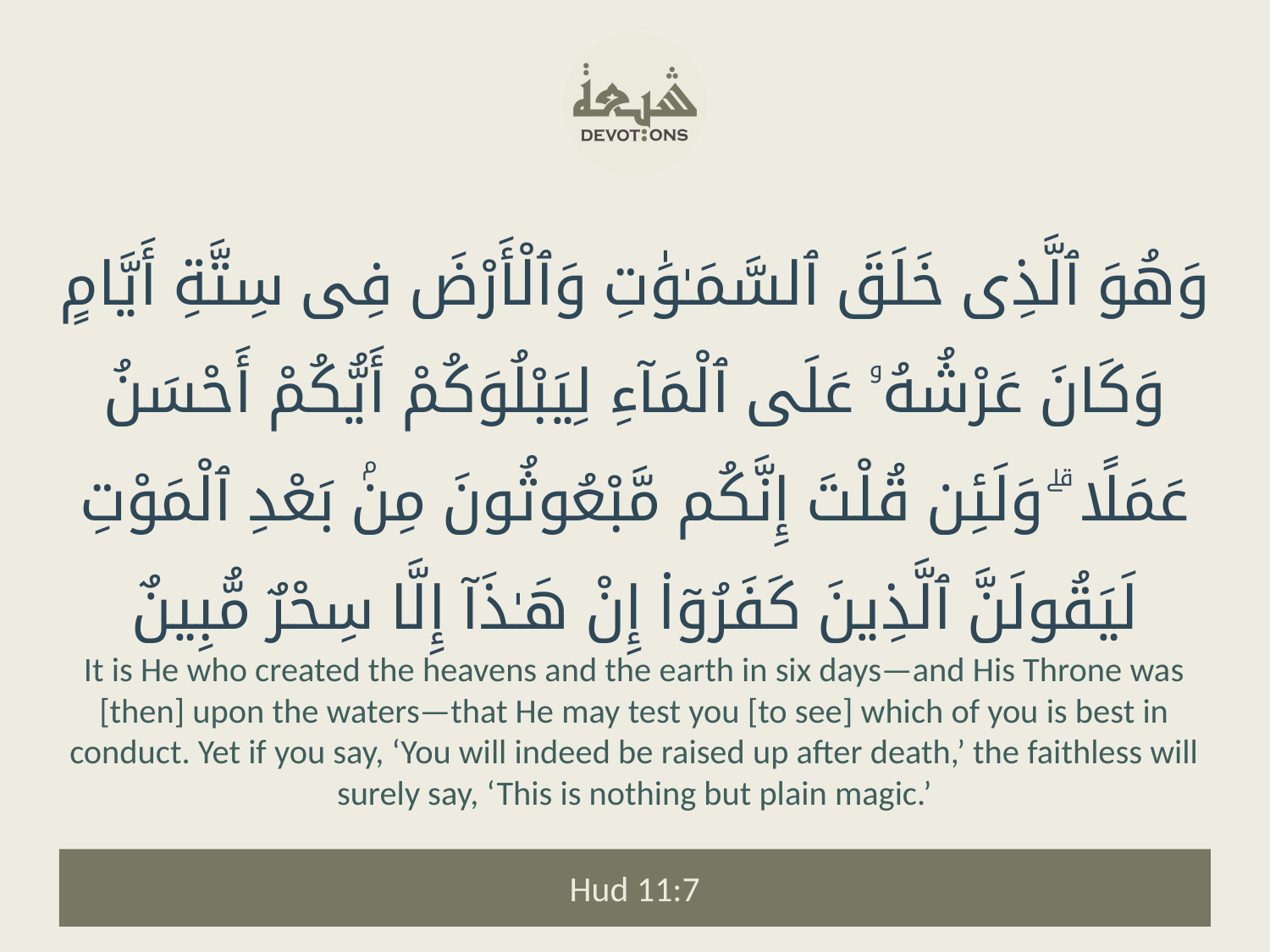

وَهُوَ ٱلَّذِى خَلَقَ ٱلسَّمَـٰوَٰتِ وَٱلْأَرْضَ فِى سِتَّةِ أَيَّامٍ وَكَانَ عَرْشُهُۥ عَلَى ٱلْمَآءِ لِيَبْلُوَكُمْ أَيُّكُمْ أَحْسَنُ عَمَلًا ۗ وَلَئِن قُلْتَ إِنَّكُم مَّبْعُوثُونَ مِنۢ بَعْدِ ٱلْمَوْتِ لَيَقُولَنَّ ٱلَّذِينَ كَفَرُوٓا۟ إِنْ هَـٰذَآ إِلَّا سِحْرٌ مُّبِينٌ
It is He who created the heavens and the earth in six days—and His Throne was [then] upon the waters—that He may test you [to see] which of you is best in conduct. Yet if you say, ‘You will indeed be raised up after death,’ the faithless will surely say, ‘This is nothing but plain magic.’
Hud 11:7